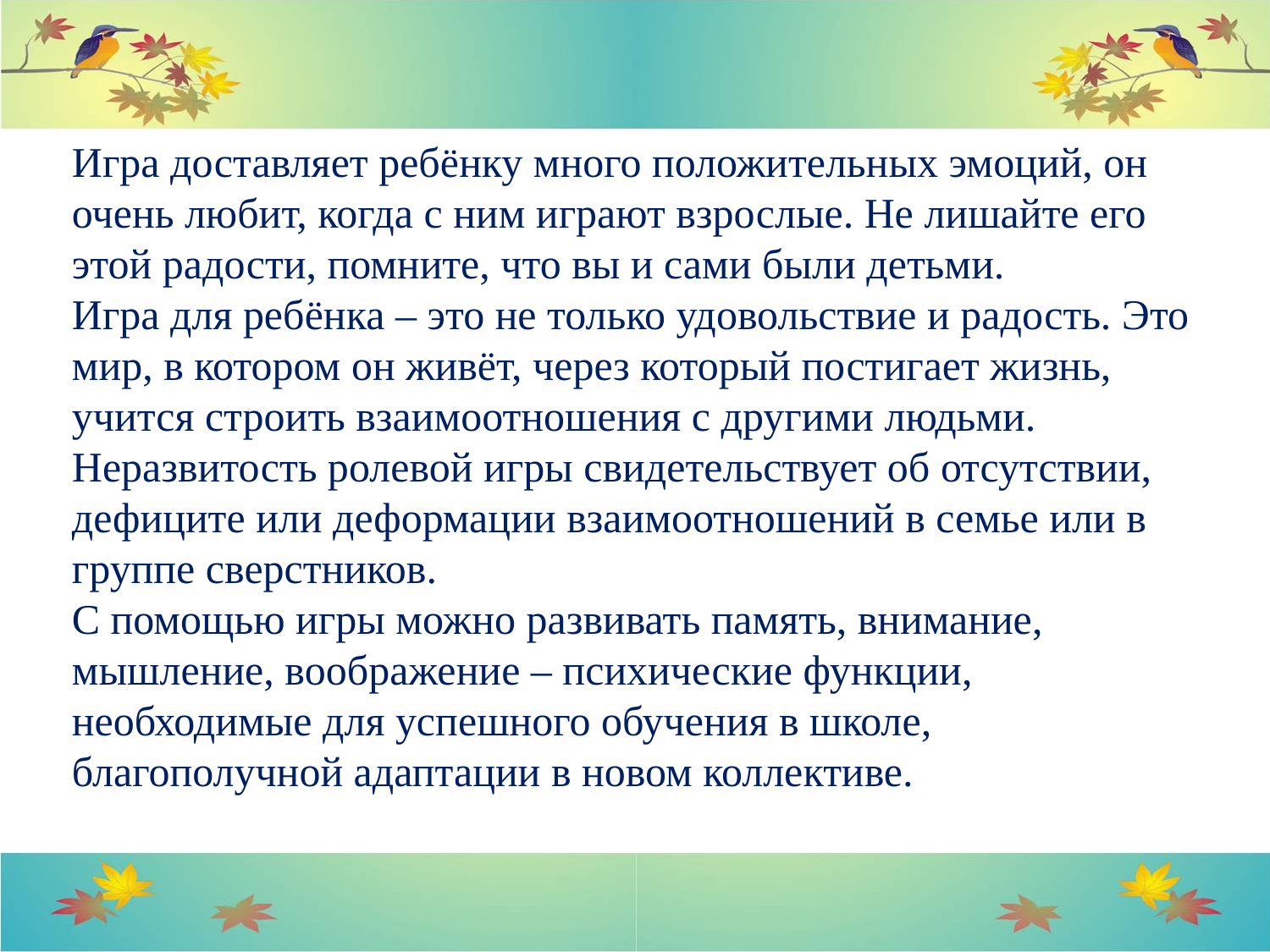

Игра доставляет ребёнку много положительных эмоций, он очень любит, когда с ним играют взрослые. Не лишайте его этой радости, помните, что вы и сами были детьми. 
Игра для ребёнка – это не только удовольствие и радость. Это мир, в котором он живёт, через который постигает жизнь, учится строить взаимоотношения с другими людьми. Неразвитость ролевой игры свидетельствует об отсутствии, дефиците или деформации взаимоотношений в семье или в группе сверстников. 
С помощью игры можно развивать память, внимание, мышление, воображение – психические функции, необходимые для успешного обучения в школе, благополучной адаптации в новом коллективе.